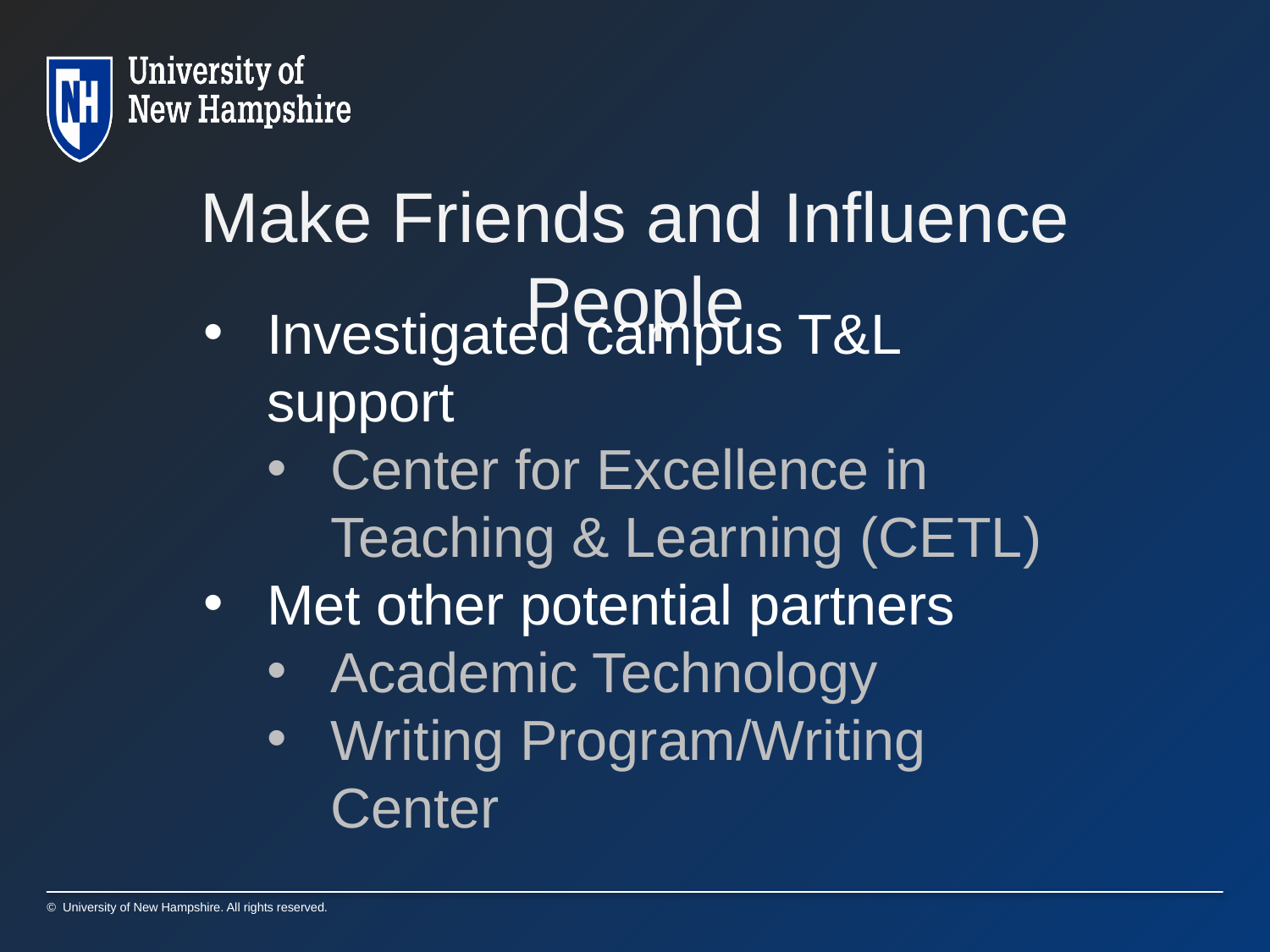

# Make Friends and Influence People
Investigated campus T&L support
Center for Excellence in Teaching & Learning (CETL)
Met other potential partners
Academic Technology
Writing Program/Writing Center